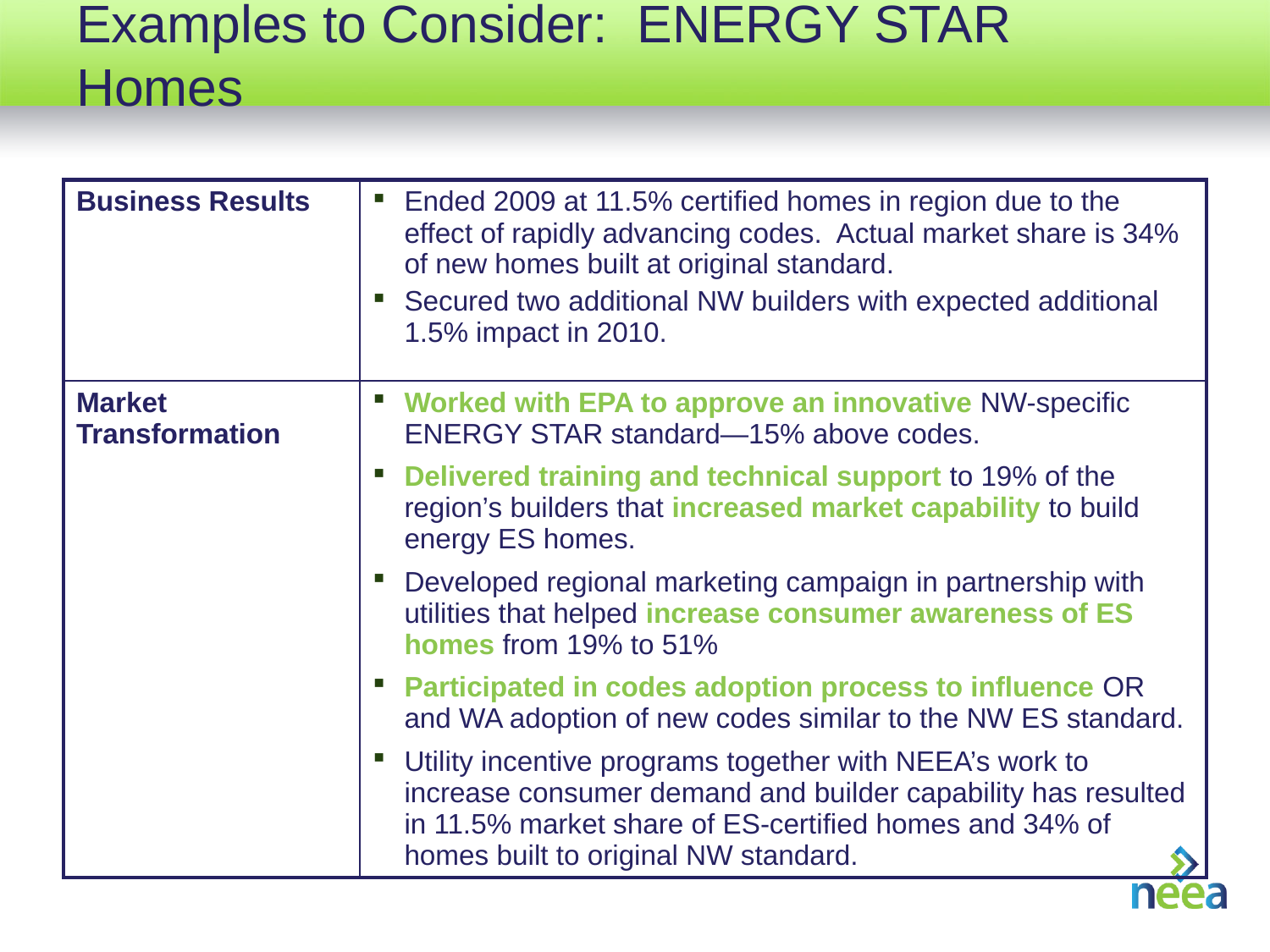

# Examples to Consider:  ENERGY STAR Homes
| Business Results | Ended 2009 at 11.5% certified homes in region due to the effect of rapidly advancing codes. Actual market share is 34% of new homes built at original standard. Secured two additional NW builders with expected additional 1.5% impact in 2010. |
| --- | --- |
| Market Transformation | Worked with EPA to approve an innovative NW-specific ENERGY STAR standard—15% above codes. Delivered training and technical support to 19% of the region’s builders that increased market capability to build energy ES homes. Developed regional marketing campaign in partnership with utilities that helped increase consumer awareness of ES homes from 19% to 51% Participated in codes adoption process to influence OR and WA adoption of new codes similar to the NW ES standard. Utility incentive programs together with NEEA’s work to increase consumer demand and builder capability has resulted in 11.5% market share of ES-certified homes and 34% of homes built to original NW standard. |